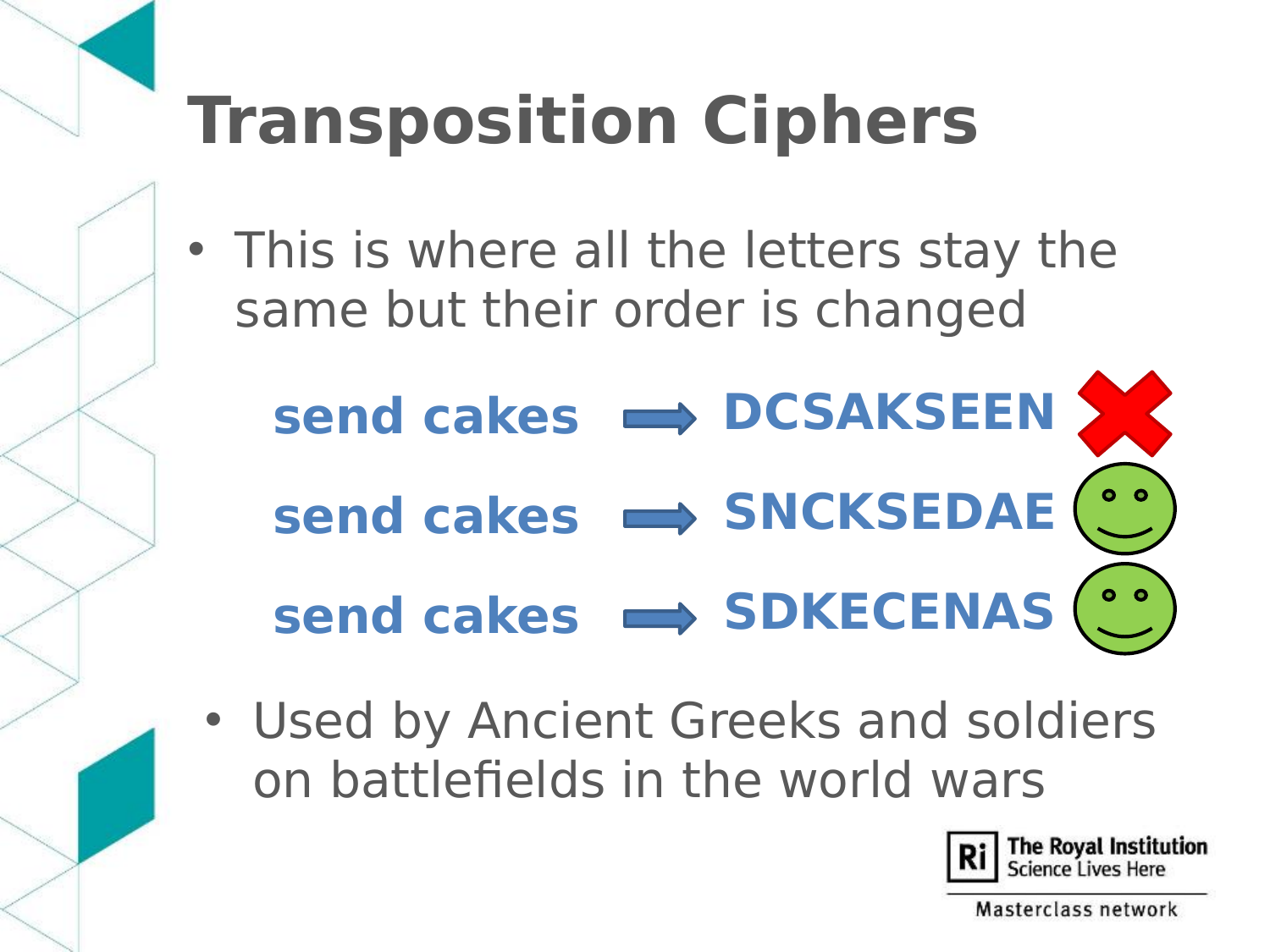

# Transposition Ciphers
This is where all the letters stay the same but their order is changed

send cakes
DCSAKSEEN

send cakes
SNCKSEDAE

send cakes
SDKECENAS

Used by Ancient Greeks and soldiers on battlefields in the world wars